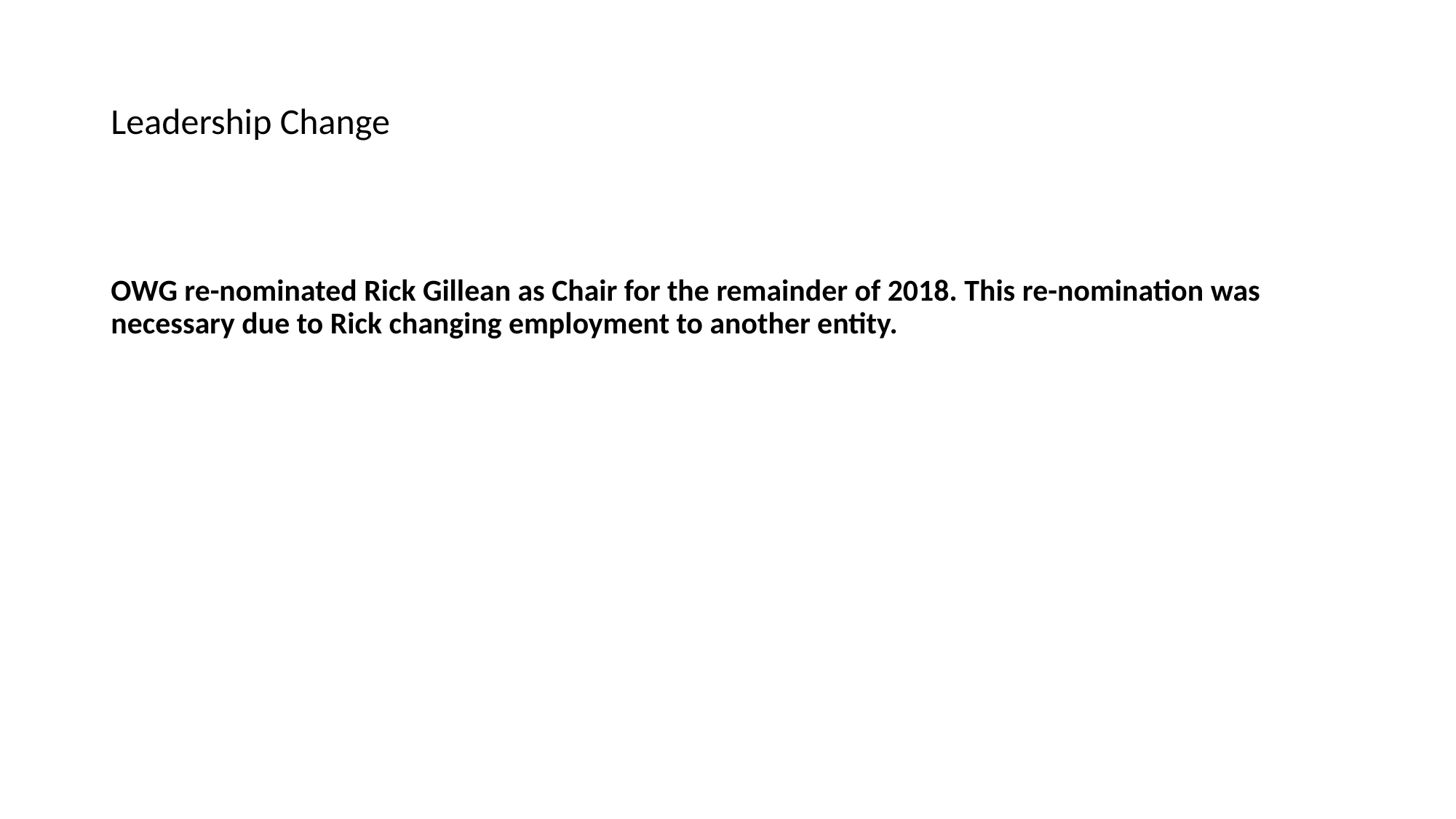

# Leadership Change

OWG re-nominated Rick Gillean as Chair for the remainder of 2018. This re-nomination was necessary due to Rick changing employment to another entity.